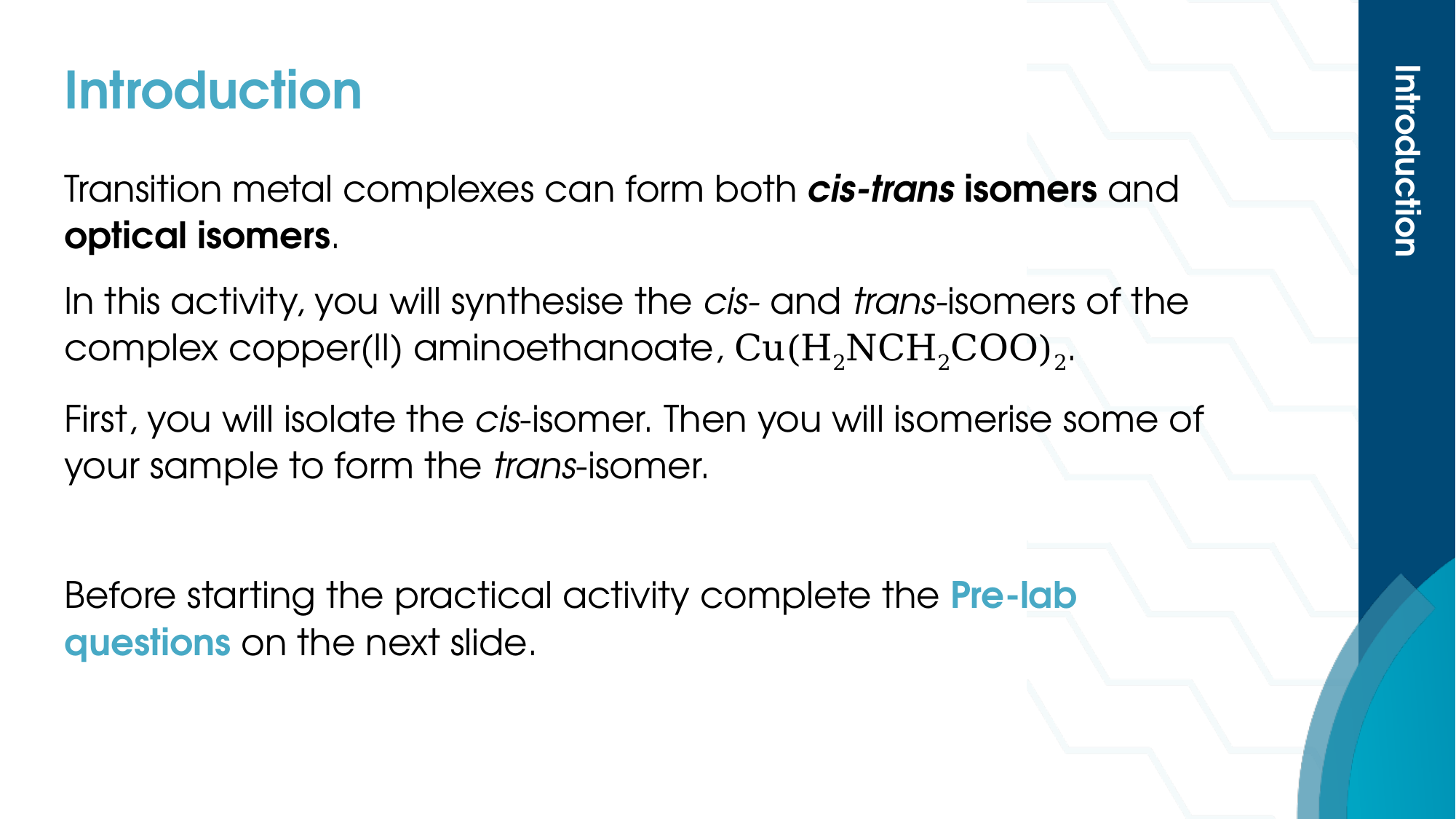

# Introduction
Transition metal complexes can form both cis-trans isomers and optical isomers.
In this activity, you will synthesise the cis- and trans-isomers of the complex copper(II) aminoethanoate, Cu(H2NCH2COO)2.
First, you will isolate the cis-isomer. Then you will isomerise some of your sample to form the trans-isomer.

Before starting the practical activity complete the Pre-lab questions on the next slide.
Introduction